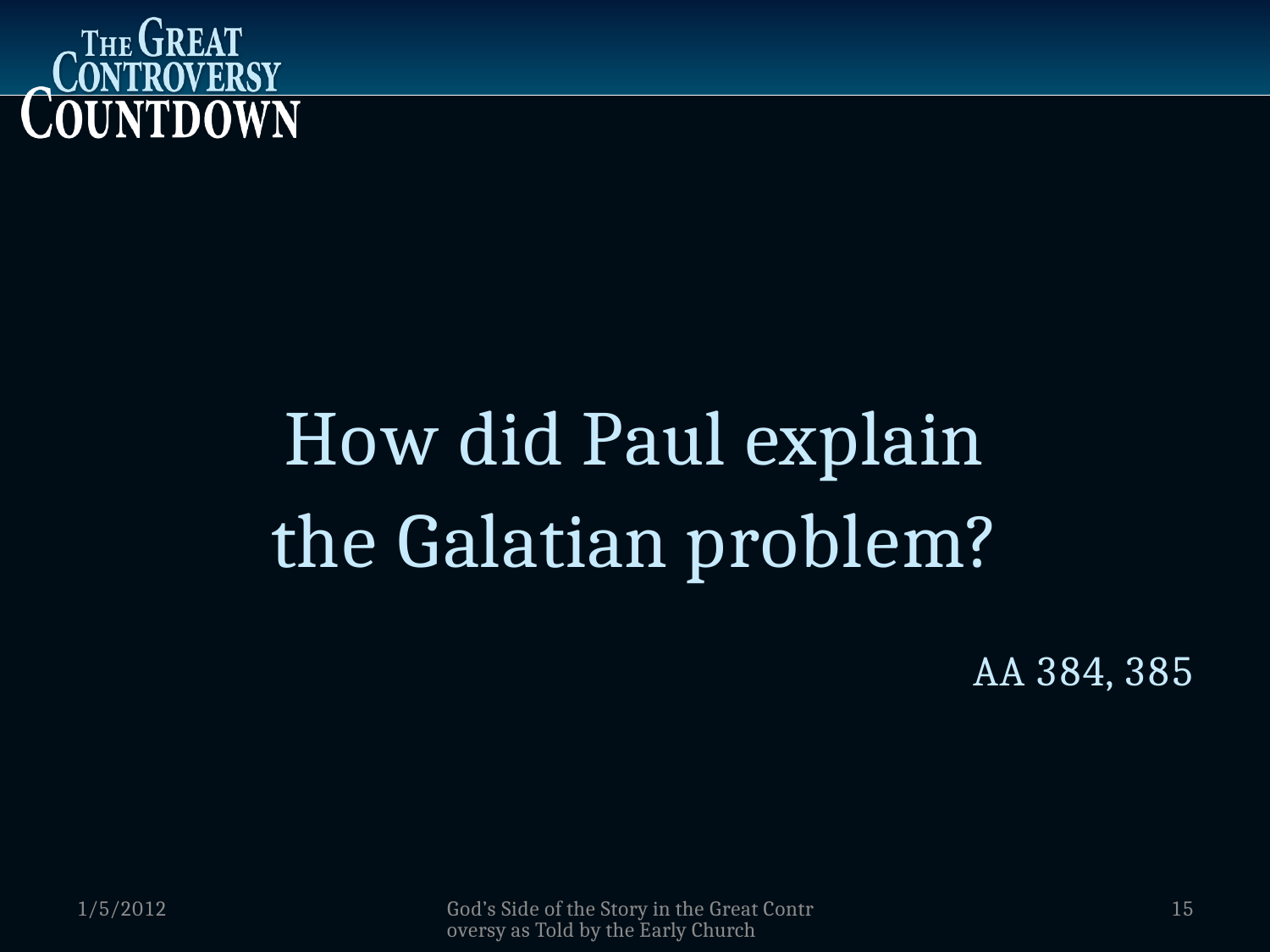

How did Paul explain
the Galatian problem?

AA 384, 385
1/5/2012
God’s Side of the Story in the Great Controversy as Told by the Early Church
15